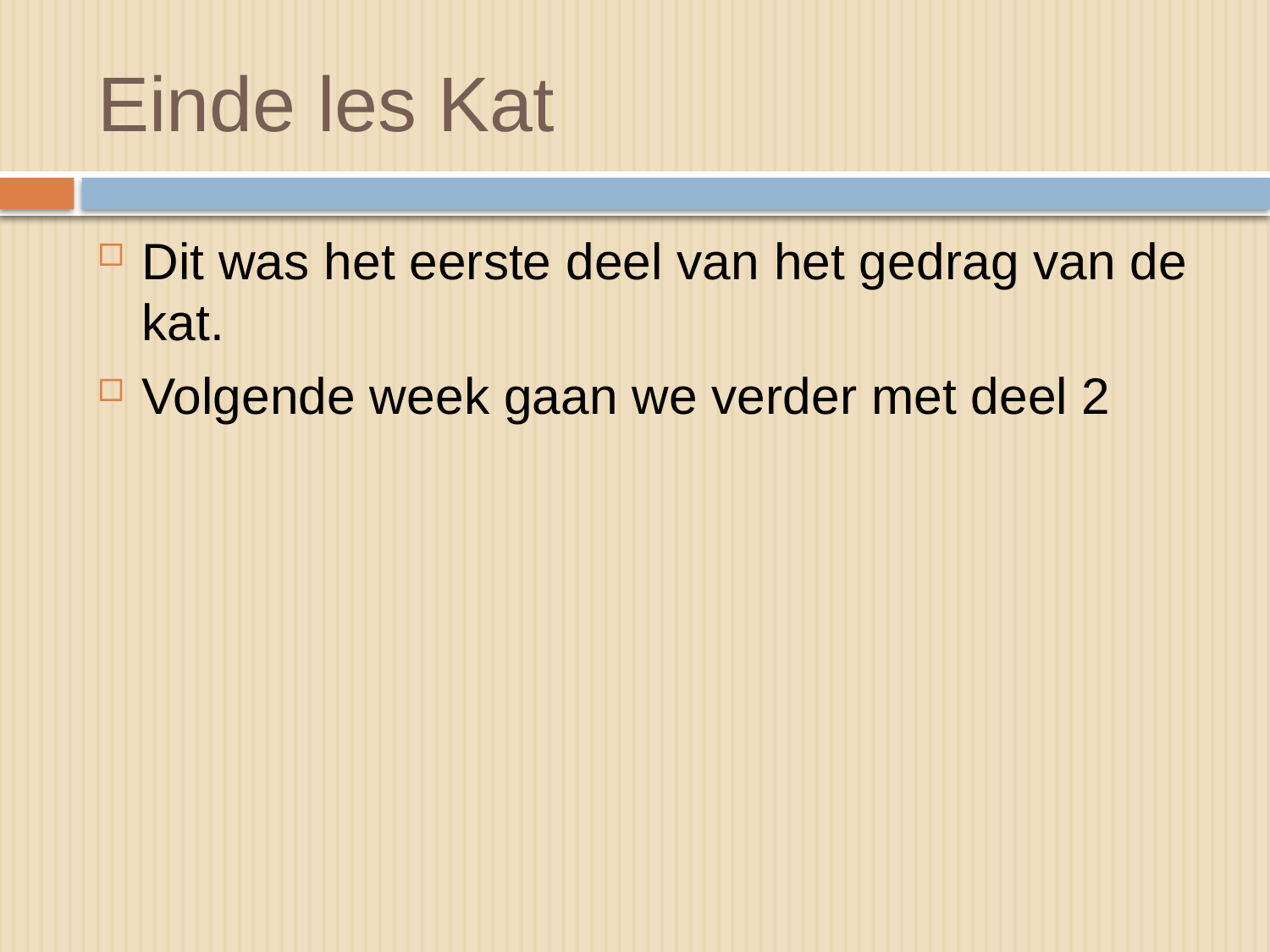

# Einde les Kat
Dit was het eerste deel van het gedrag van de kat.
Volgende week gaan we verder met deel 2